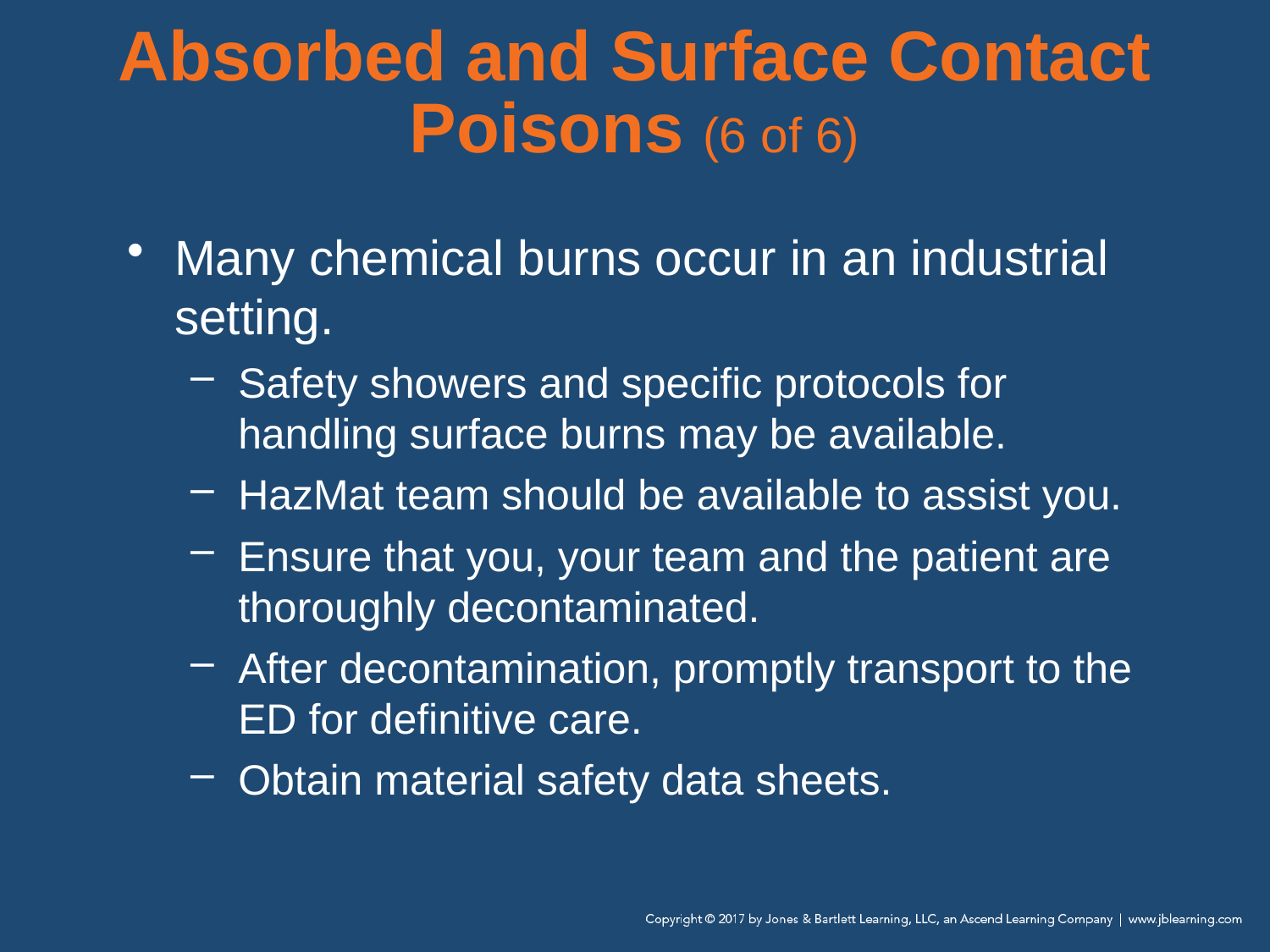

# Absorbed and Surface Contact Poisons (6 of 6)
Many chemical burns occur in an industrial setting.
Safety showers and specific protocols for handling surface burns may be available.
HazMat team should be available to assist you.
Ensure that you, your team and the patient are thoroughly decontaminated.
After decontamination, promptly transport to the ED for definitive care.
Obtain material safety data sheets.